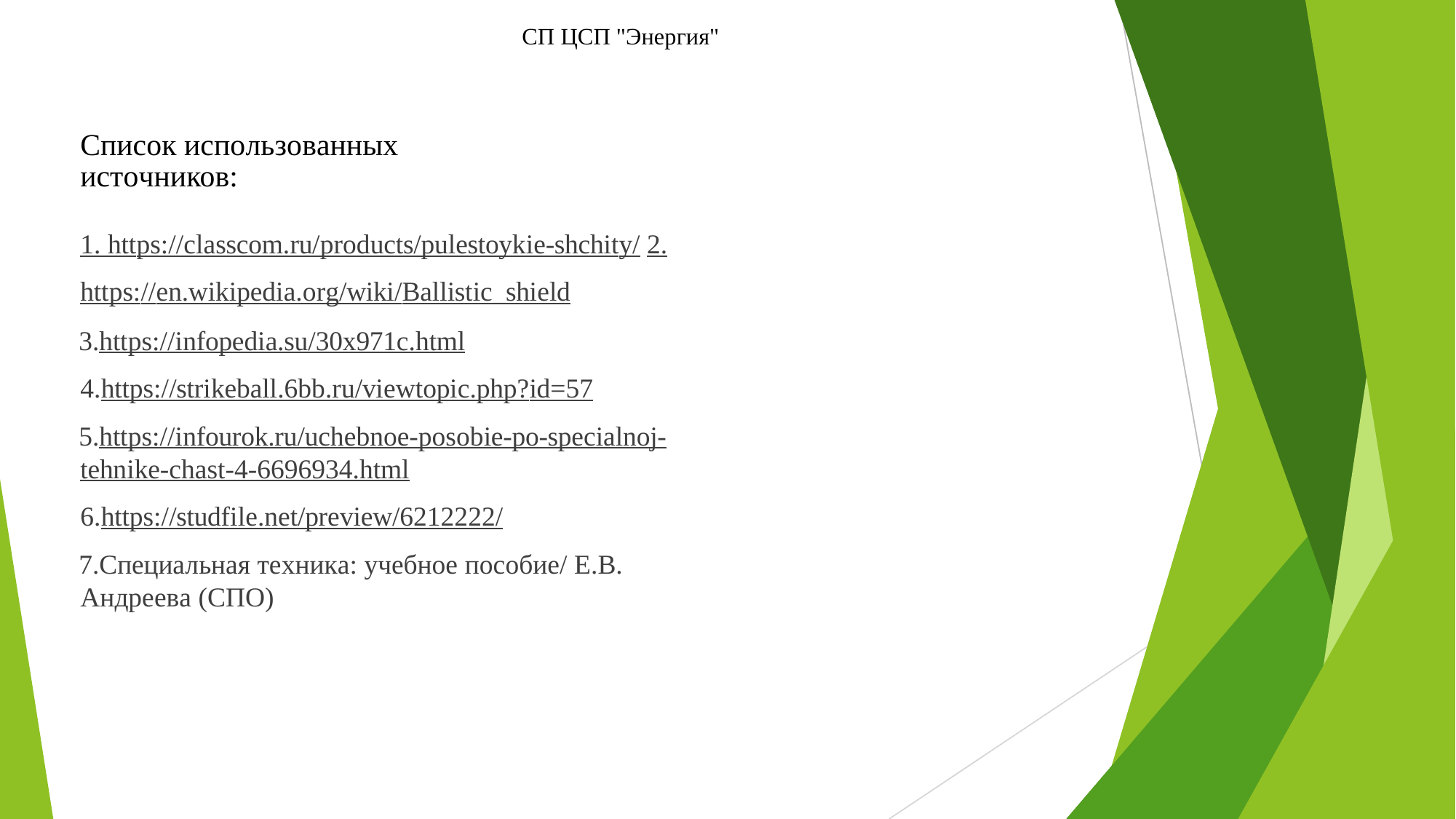

СП ЦСП "Энергия"
Список использованных источников:
1. https://classcom.ru/products/pulestoykie-shchity/ 2. https://en.wikipedia.org/wiki/Ballistic_shield
https://infopedia.su/30x971c.html
https://strikeball.6bb.ru/viewtopic.php?id=57
https://infourok.ru/uchebnoe-posobie-po-specialnoj- tehnike-chast-4-6696934.html
https://studfile.net/preview/6212222/
Специальная техника: учебное пособие/ Е.В. Андреева (СПО)